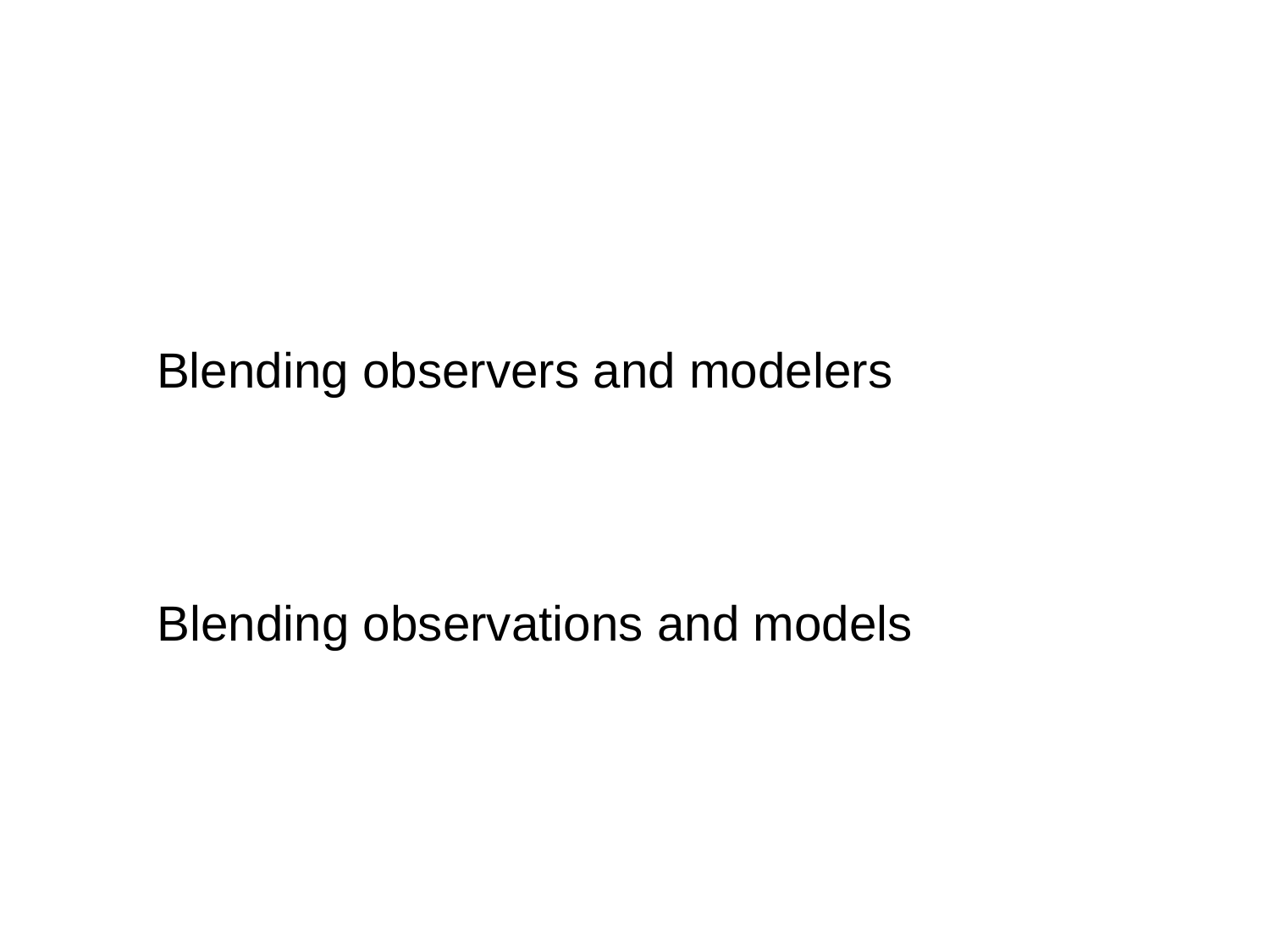

Blending observers and modelers
Blending observations and models